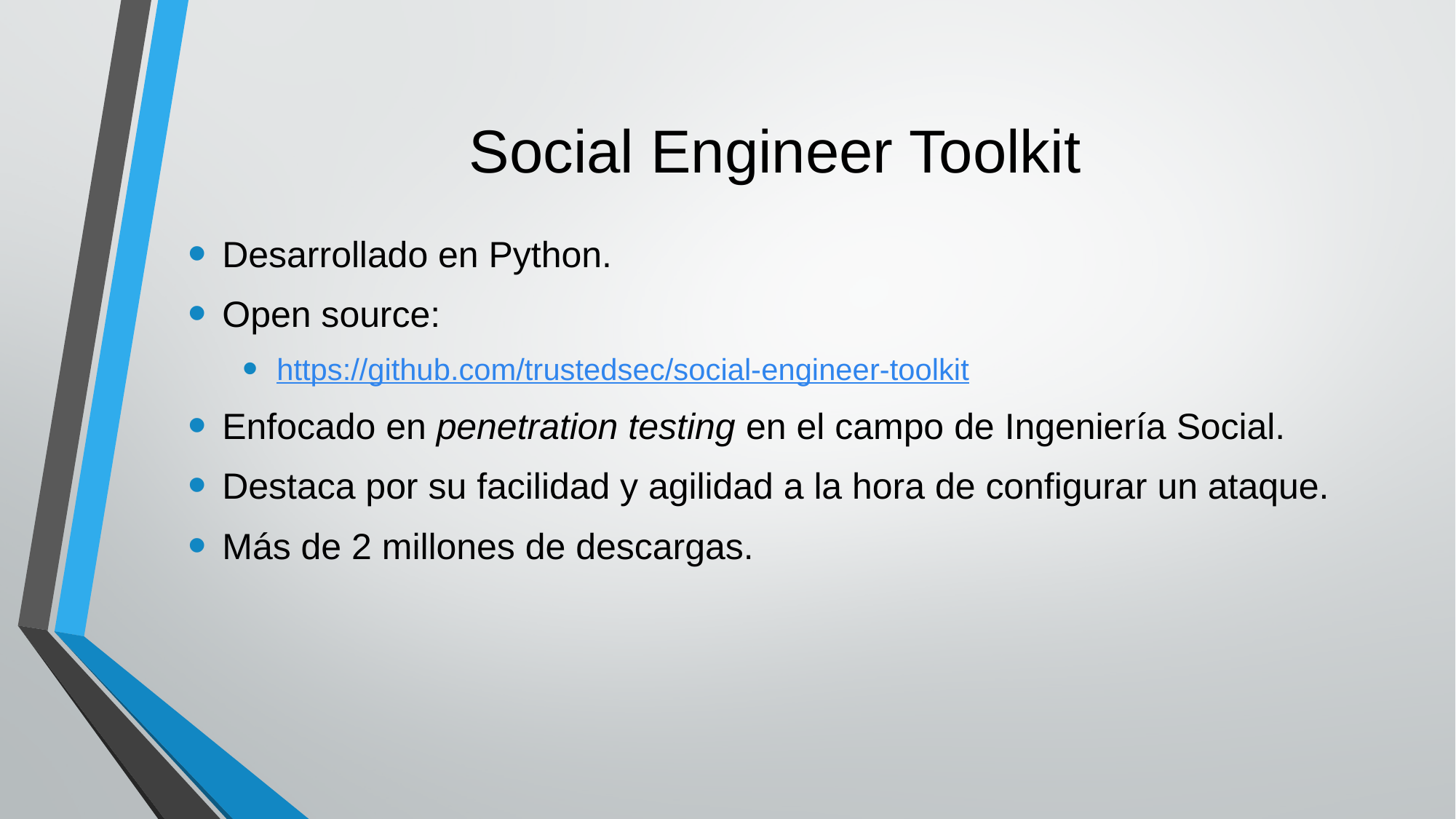

# Social Engineer Toolkit
Desarrollado en Python.
Open source:
https://github.com/trustedsec/social-engineer-toolkit
Enfocado en penetration testing en el campo de Ingeniería Social.
Destaca por su facilidad y agilidad a la hora de configurar un ataque.
Más de 2 millones de descargas.